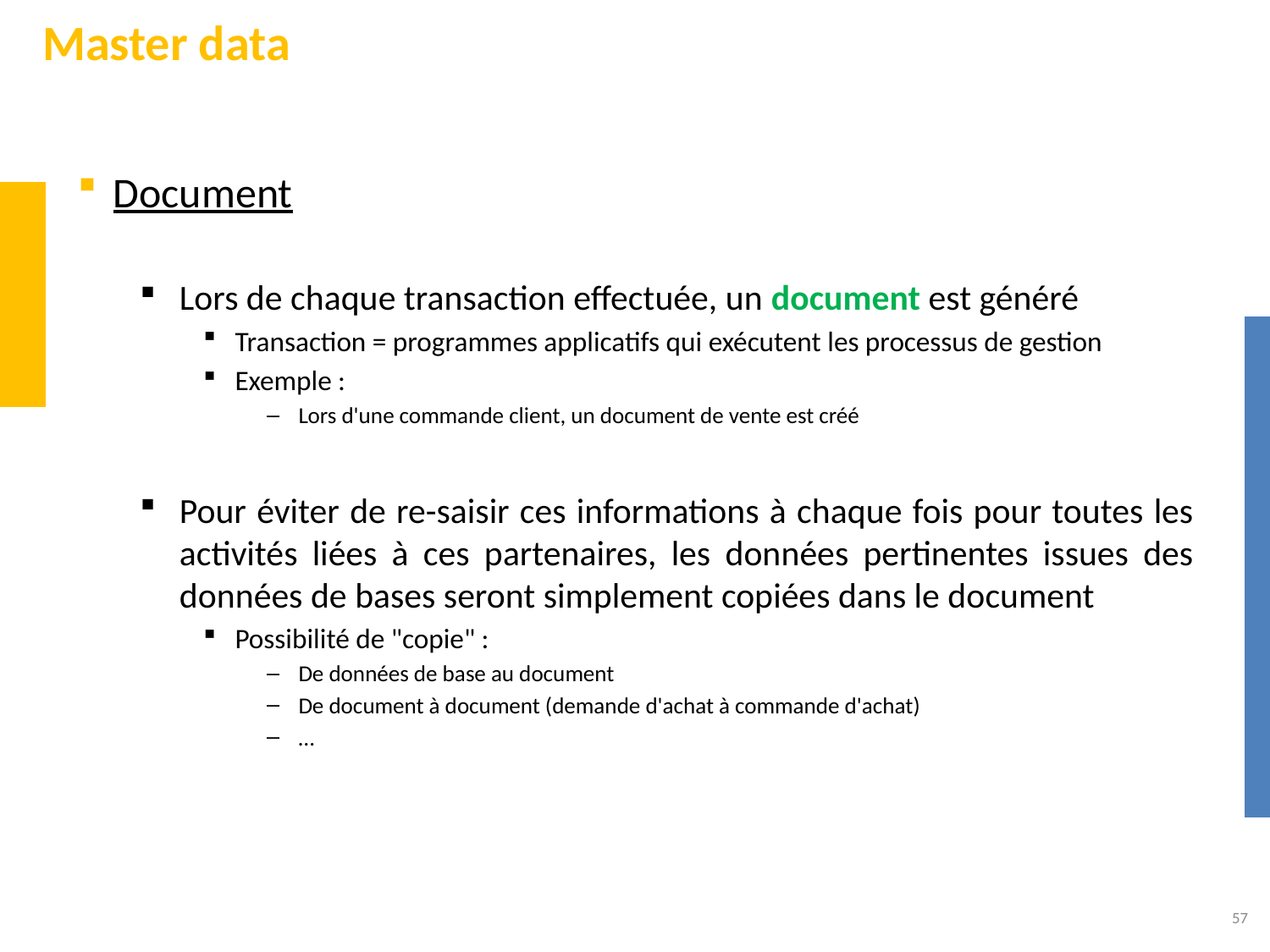

# Master data
Document

Lors de chaque transaction effectuée, un document est généré
Transaction = programmes applicatifs qui exécutent les processus de gestion
Exemple :
Lors d'une commande client, un document de vente est créé

Pour éviter de re-saisir ces informations à chaque fois pour toutes les activités liées à ces partenaires, les données pertinentes issues des données de bases seront simplement copiées dans le document
Possibilité de "copie" :
De données de base au document
De document à document (demande d'achat à commande d'achat)
…
57